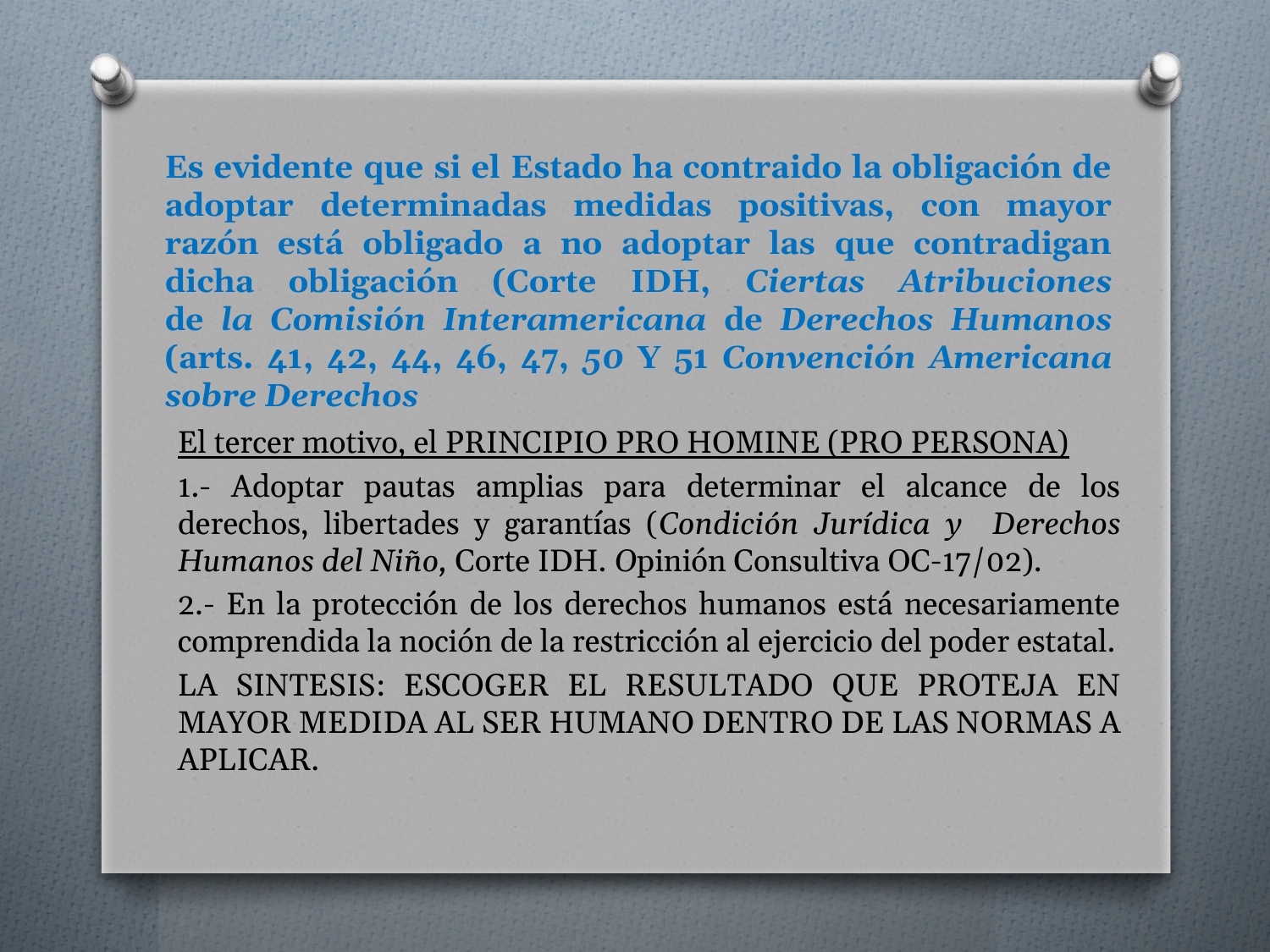

# Es evidente que si el Estado ha contraido la obligación de adoptar determinadas medidas positivas, con mayor razón está obligado a no adoptar las que contradigan dicha obligación (Corte IDH, Ciertas Atribuciones de la Comisión Interamericana de Derechos Humanos (arts. 41, 42, 44, 46, 47, 50 Y 51 Convención Americana sobre Derechos
El tercer motivo, el PRINCIPIO PRO HOMINE (PRO PERSONA)
1.- Adoptar pautas amplias para determinar el alcance de los derechos, libertades y garantías (Condición Jurídica y  Derechos Humanos del Niño, Corte IDH. Opinión Consultiva OC-17/02).
2.- En la protección de los derechos humanos está necesariamente comprendida la noción de la restricción al ejercicio del poder estatal.
LA SINTESIS: ESCOGER EL RESULTADO QUE PROTEJA EN MAYOR MEDIDA AL SER HUMANO DENTRO DE LAS NORMAS A APLICAR.